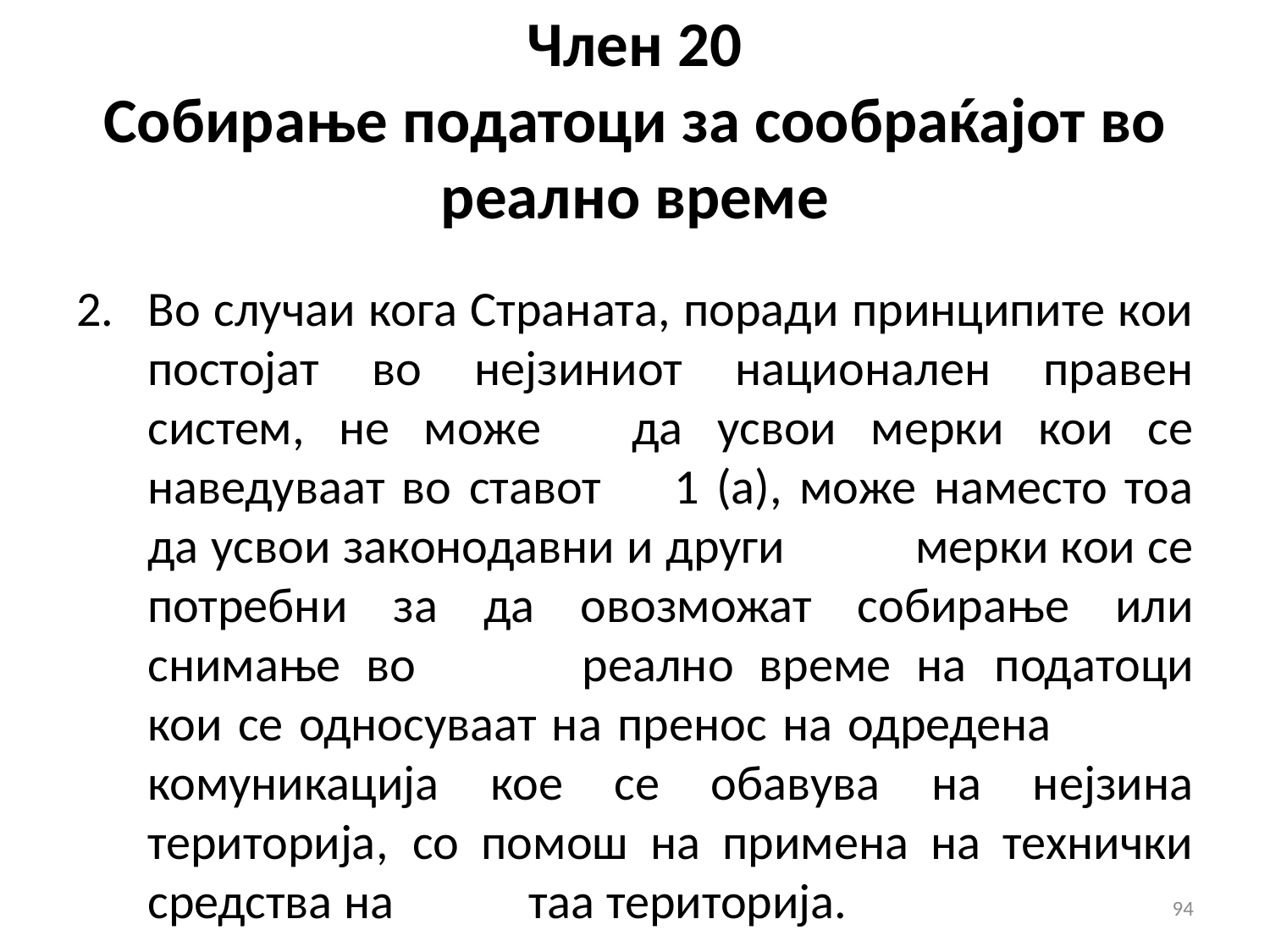

# Член 20 Собирање податоци за сообраќајот во реално време
Во случаи кога Страната, поради принципите кои постојат во нејзиниот национален правен систем, не може 	 да усвои мерки кои се наведуваат во ставот 	1 (a), може наместо тоа да усвои законодавни и други 	мерки кои се потребни за да овозможат собирање или снимање во 	 реално време на 	податоци кои се односуваат на пренос на одредена 	комуникација кое се обавува на нејзина територија, 	со помош на примена на технички средства на 	таа територија.
94